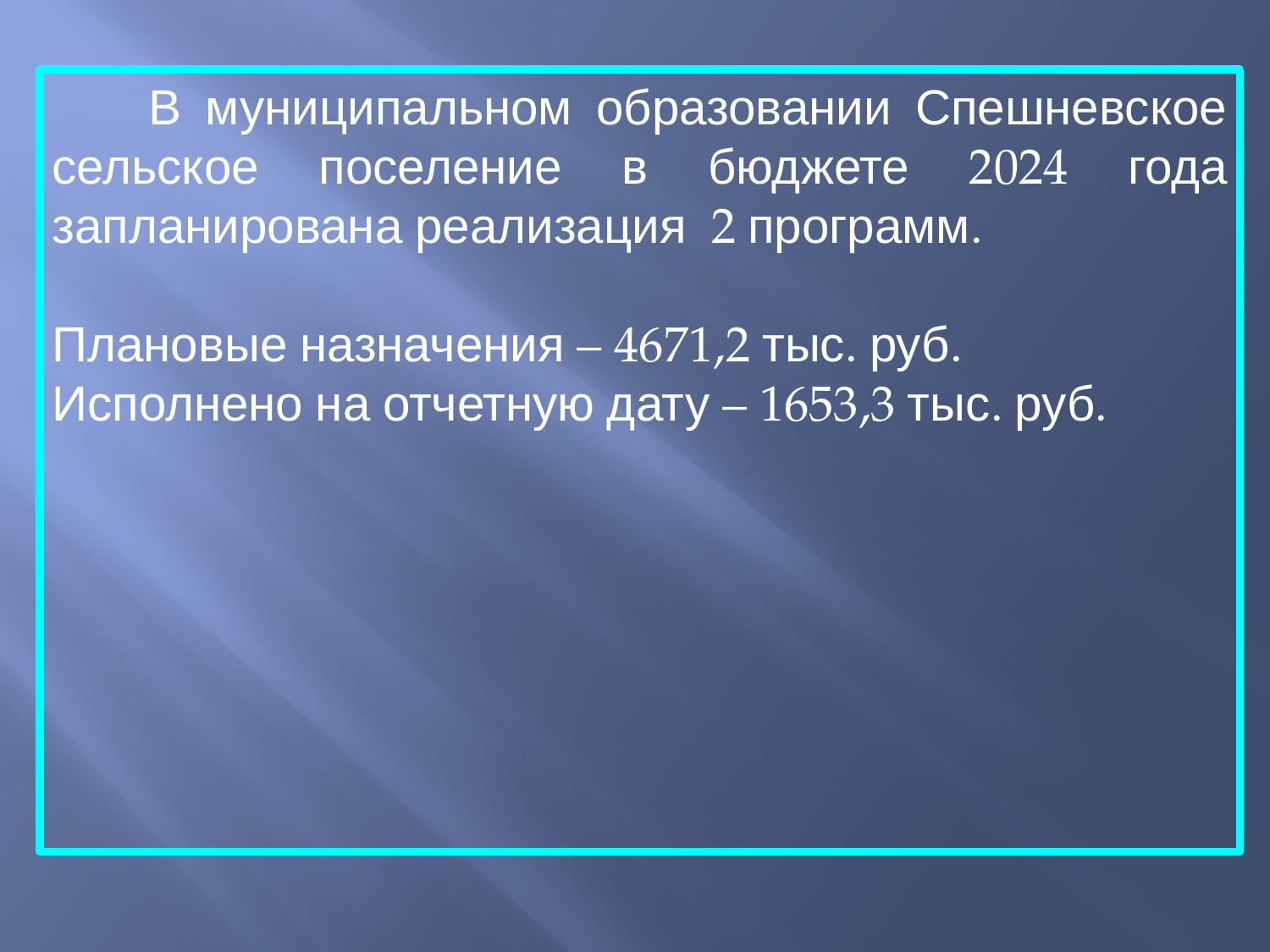

В муниципальном образовании Спешневское сельское поселение в бюджете 2024 года запланирована реализация  2 программ.

Плановые назначения – 4671,2 тыс. руб.
Исполнено на отчетную дату – 1653,3 тыс. руб.